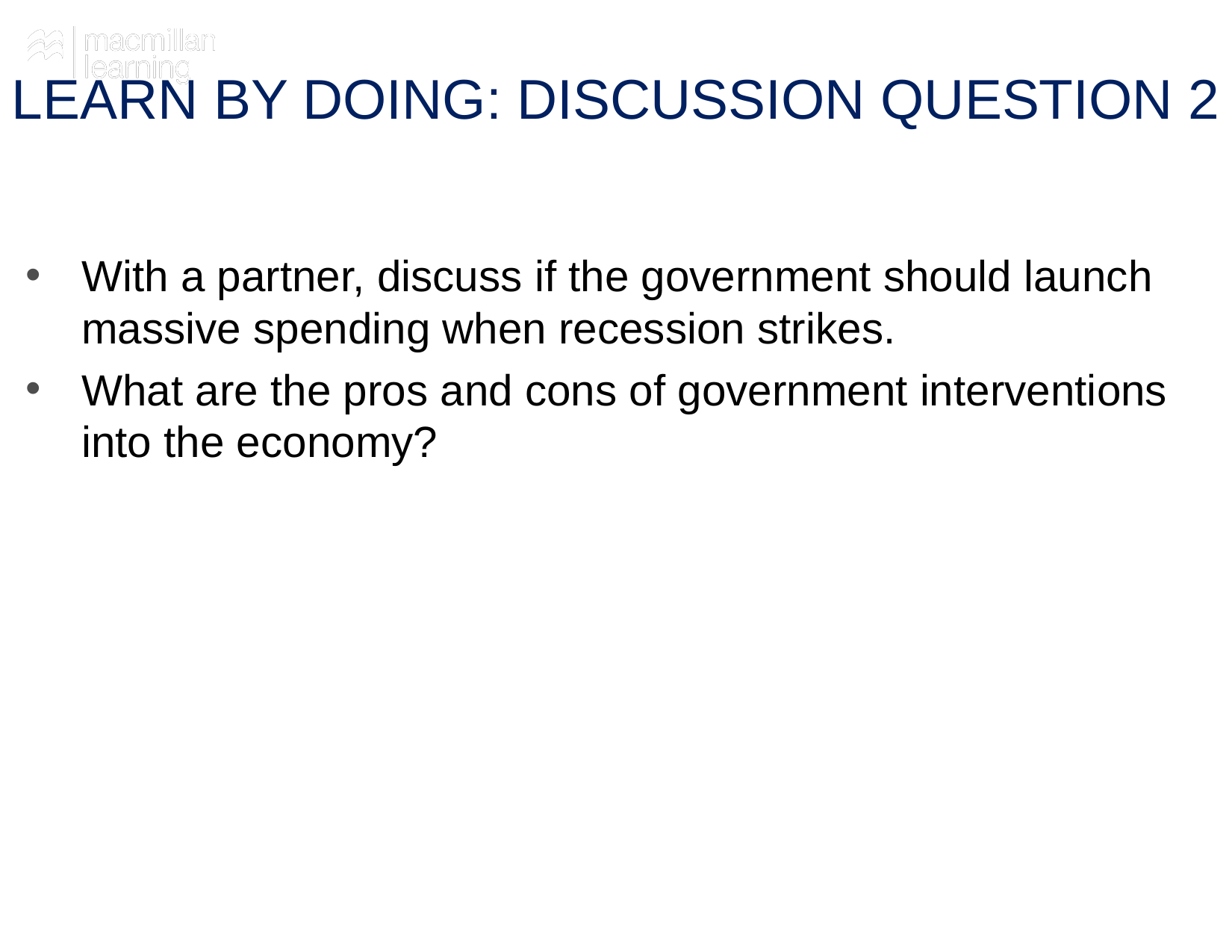

# LEARN BY DOING: DISCUSSION QUESTION 2
With a partner, discuss if the government should launch massive spending when recession strikes.
What are the pros and cons of government interventions into the economy?